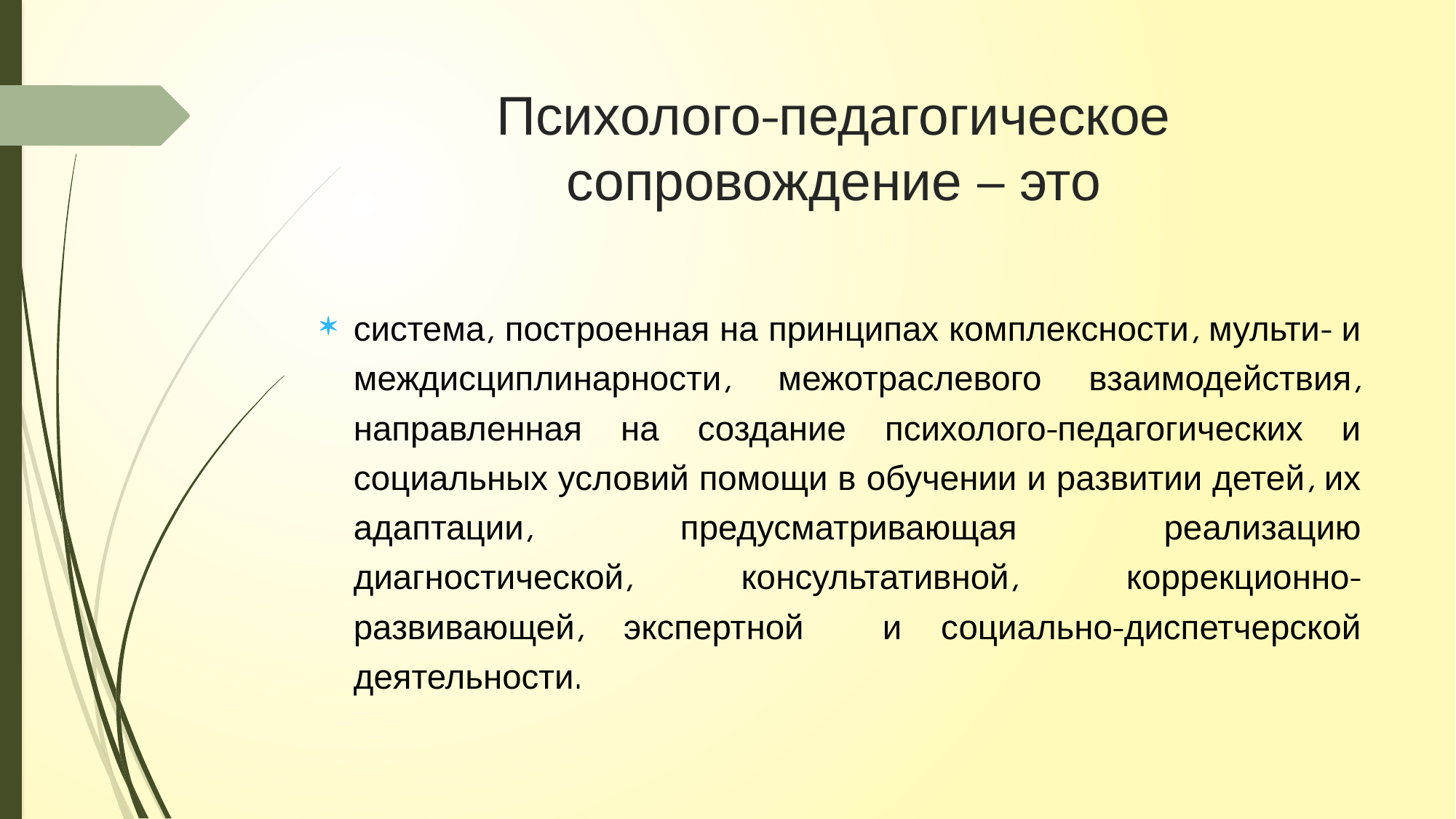

# Психолого-педагогическое сопровождение – это

система, построенная на принципах комплексности, мульти- и междисциплинарности, межотраслевого взаимодействия, направленная на создание психолого-педагогических и социальных условий помощи в обучении и развитии детей, их адаптации, предусматривающая реализацию диагностической, консультативной, коррекционно-развивающей, экспертной  и социально-диспетчерской деятельности.